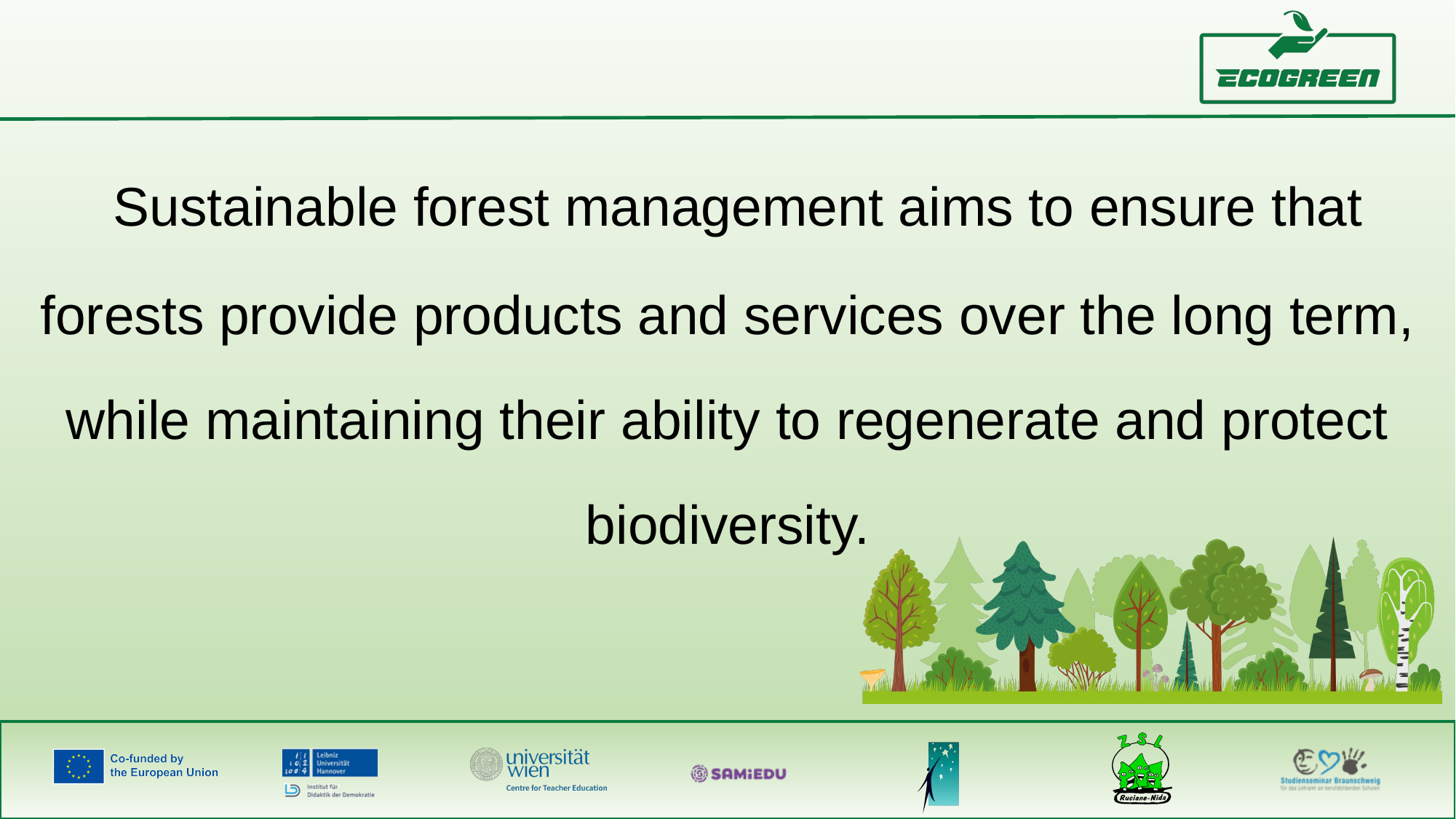

Sustainable forest management aims to ensure that forests provide products and services over the long term, while maintaining their ability to regenerate and protect biodiversity.